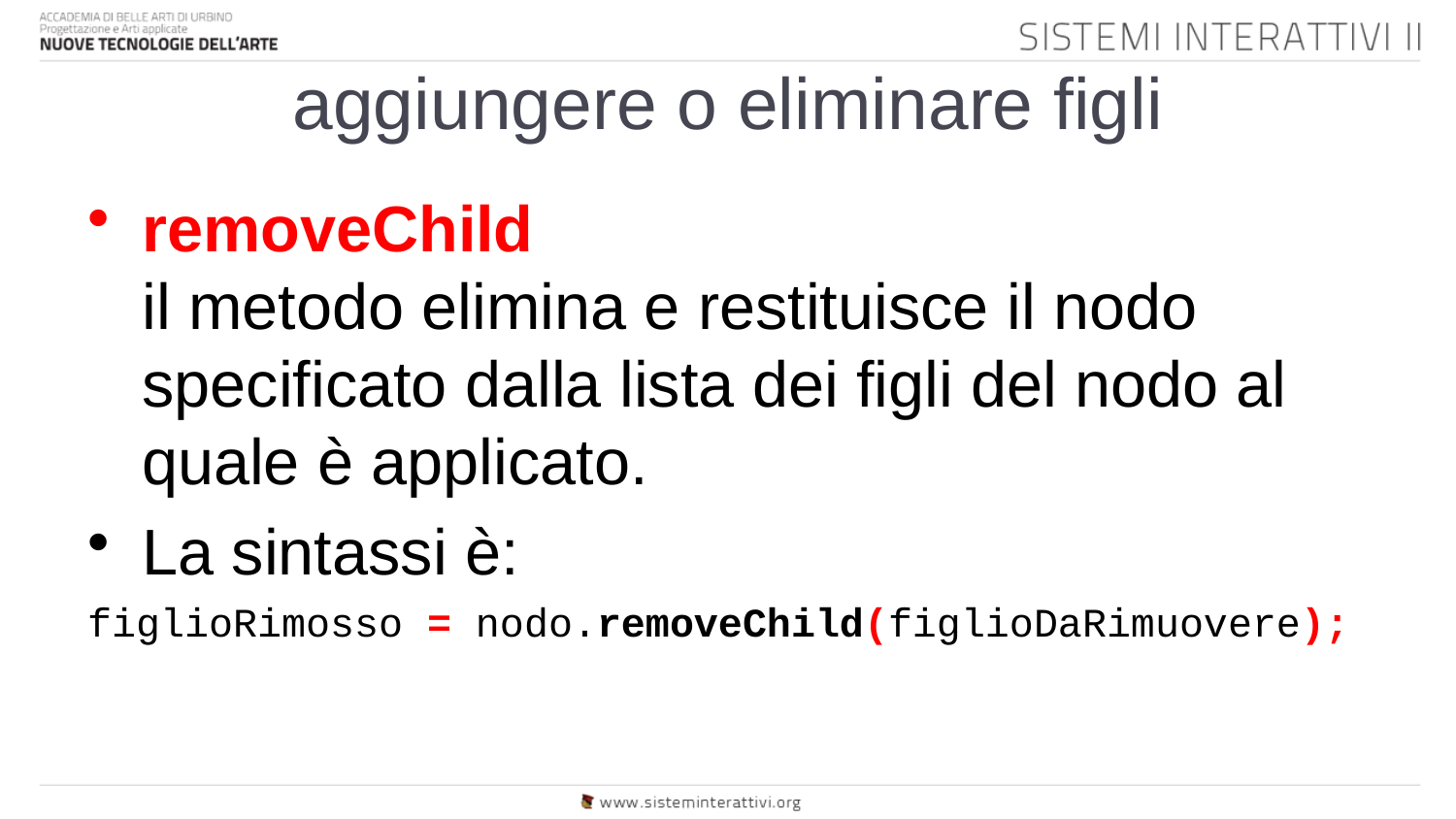

# aggiungere o eliminare figli
removeChild
il metodo elimina e restituisce il nodo specificato dalla lista dei figli del nodo al quale è applicato.
La sintassi è:
figlioRimosso = nodo.removeChild(figlioDaRimuovere);